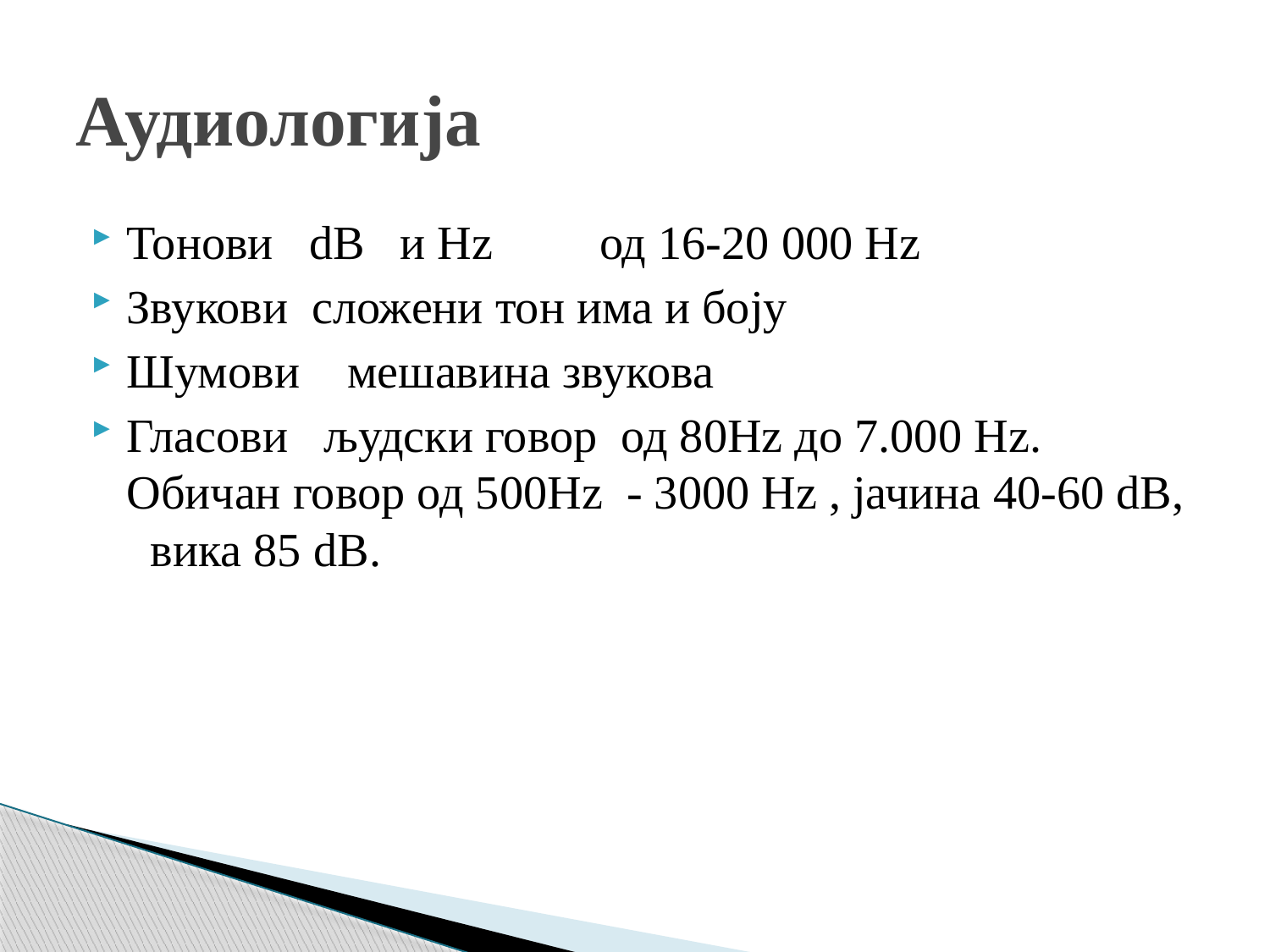

# Аудиологија
Тонови   dB   и Hz         од 16-20 000 Hz
Звукови  сложени тон има и боју
Шумови    мешавина звукова
Гласови   људски говор  од 80Hz до 7.000 Hz. Обичан говор од 500Hz  - 3000 Hz , јачина 40-60 dB,   вика 85 dB.